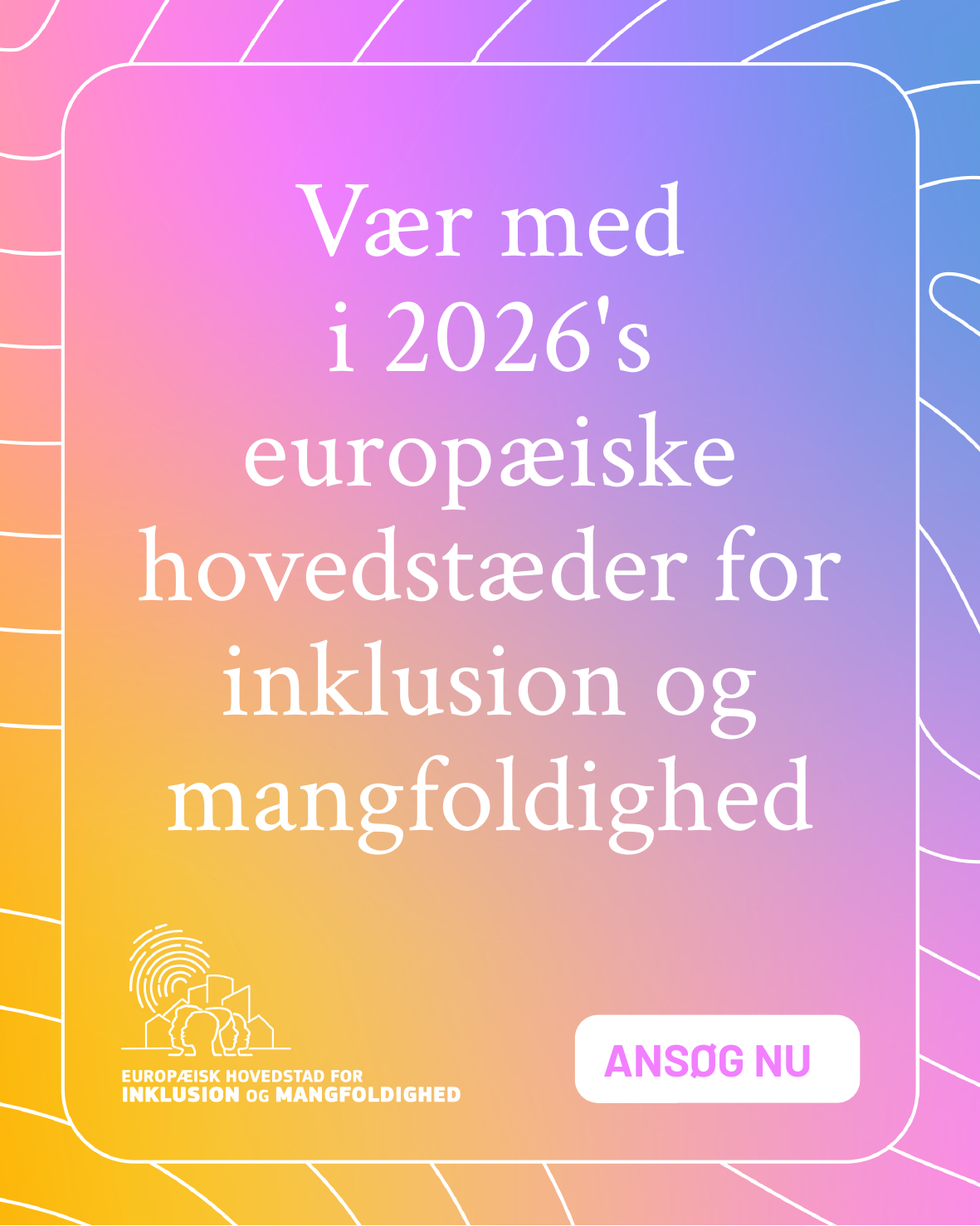

# Vær med i 2026's europæiske hovedstæder for inklusion og mangfoldighed
ANSØG NU